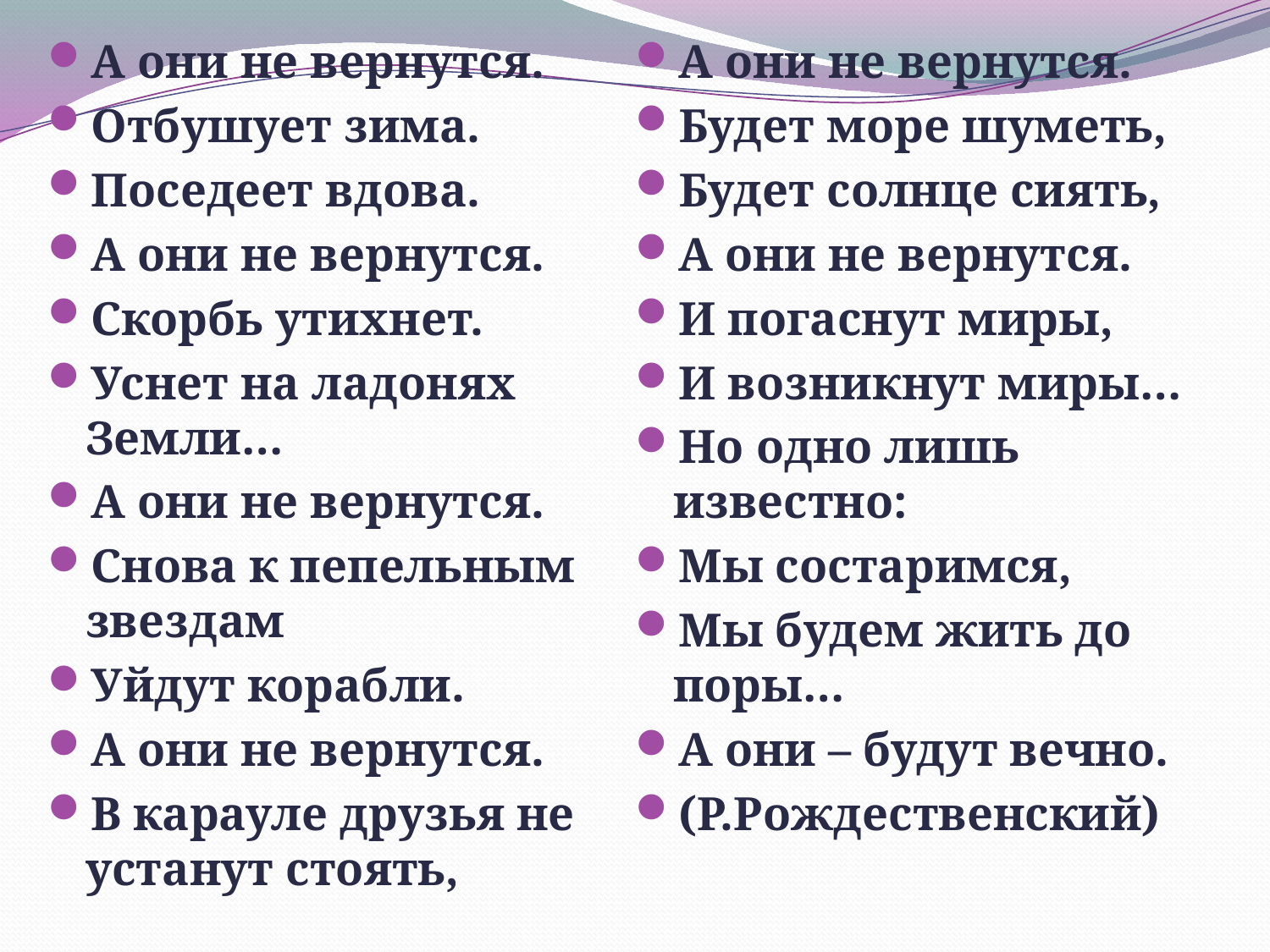

А они не вернутся.
Отбушует зима.
Поседеет вдова.
А они не вернутся.
Скорбь утихнет.
Уснет на ладонях Земли…
А они не вернутся.
Снова к пепельным звездам
Уйдут корабли.
А они не вернутся.
В карауле друзья не устанут стоять,
А они не вернутся.
Будет море шуметь,
Будет солнце сиять,
А они не вернутся.
И погаснут миры,
И возникнут миры…
Но одно лишь известно:
Мы состаримся,
Мы будем жить до поры…
А они – будут вечно.
(Р.Рождественский)